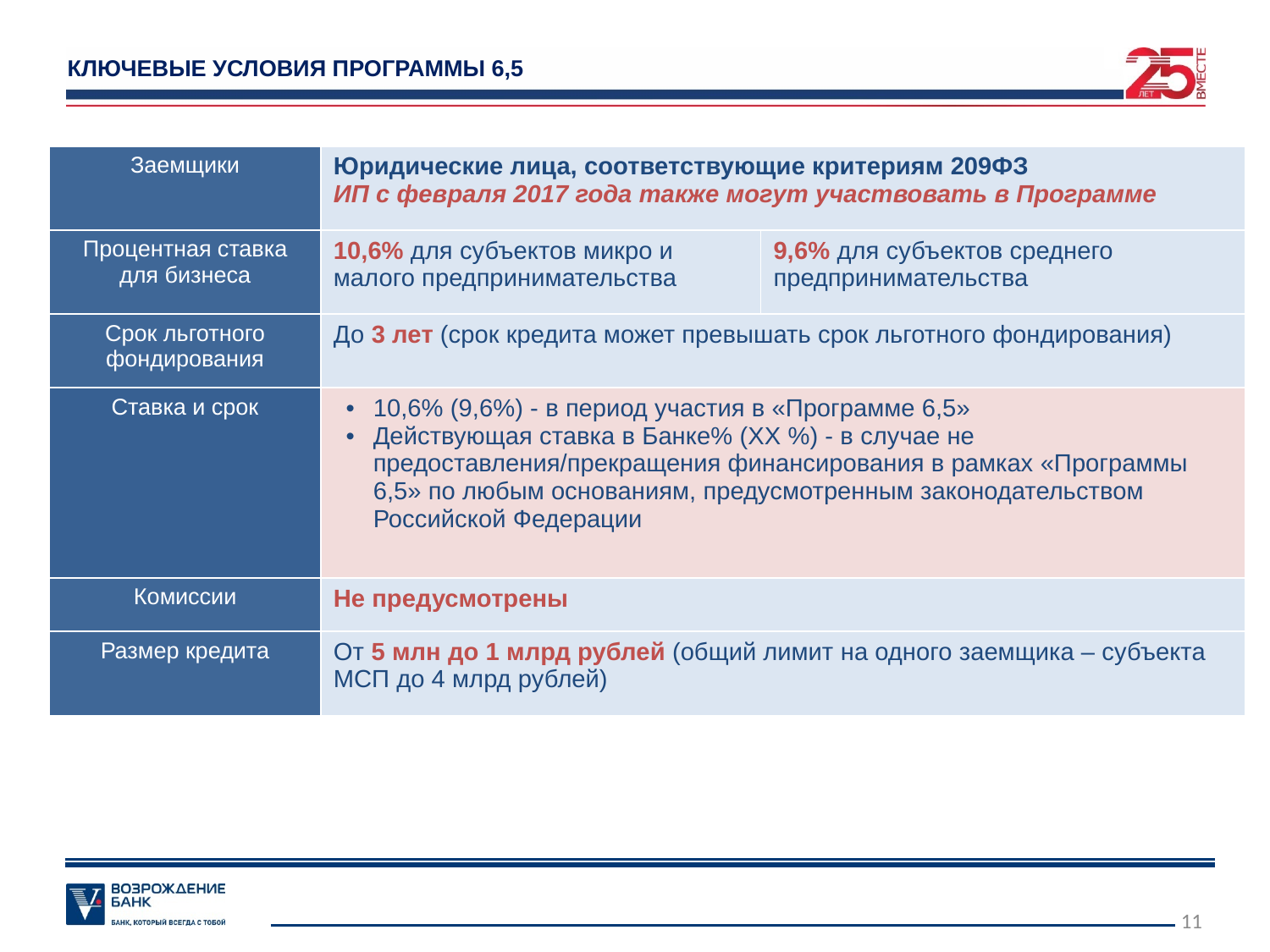

КЛЮЧЕВЫЕ УСЛОВИЯ ПРОГРАММЫ 6,5
| Заемщики | Юридические лица, соответствующие критериям 209ФЗ ИП с февраля 2017 года также могут участвовать в Программе |  |
| --- | --- | --- |
| Процентная ставка для бизнеса | 10,6% для субъектов микро и малого предпринимательства | 9,6% для субъектов среднего предпринимательства |
| Срок льготного фондирования | До 3 лет (срок кредита может превышать срок льготного фондирования) |  |
| Ставка и срок | 10,6% (9,6%) - в период участия в «Программе 6,5» Действующая ставка в Банке% (ХХ %) - в случае не предоставления/прекращения финансирования в рамках «Программы 6,5» по любым основаниям, предусмотренным законодательством Российской Федерации |  |
| Комиссии | Не предусмотрены |  |
| Размер кредита | От 5 млн до 1 млрд рублей (общий лимит на одного заемщика – субъекта МСП до 4 млрд рублей) |  |
11